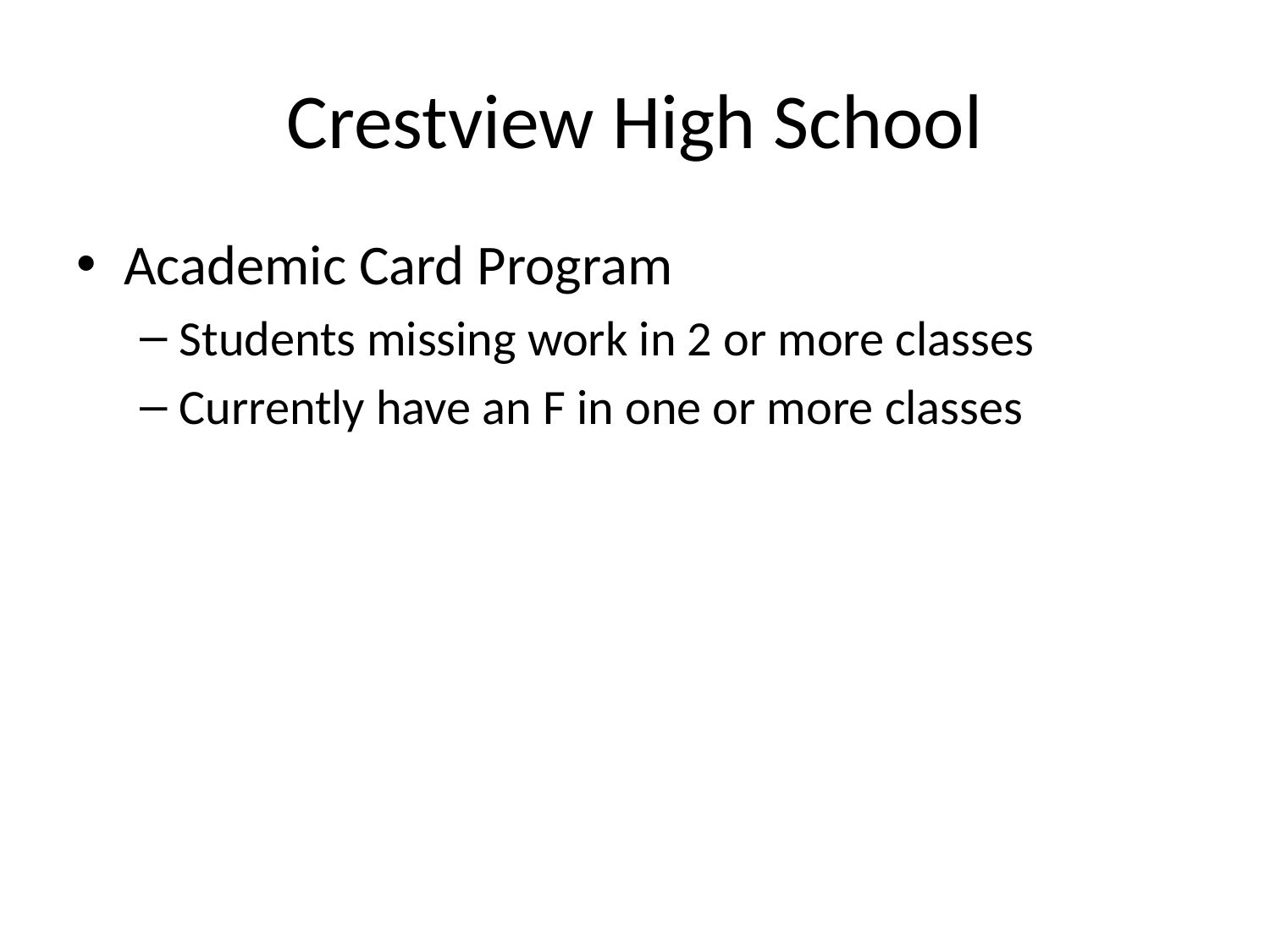

# Crestview High School
Academic Card Program
Students missing work in 2 or more classes
Currently have an F in one or more classes